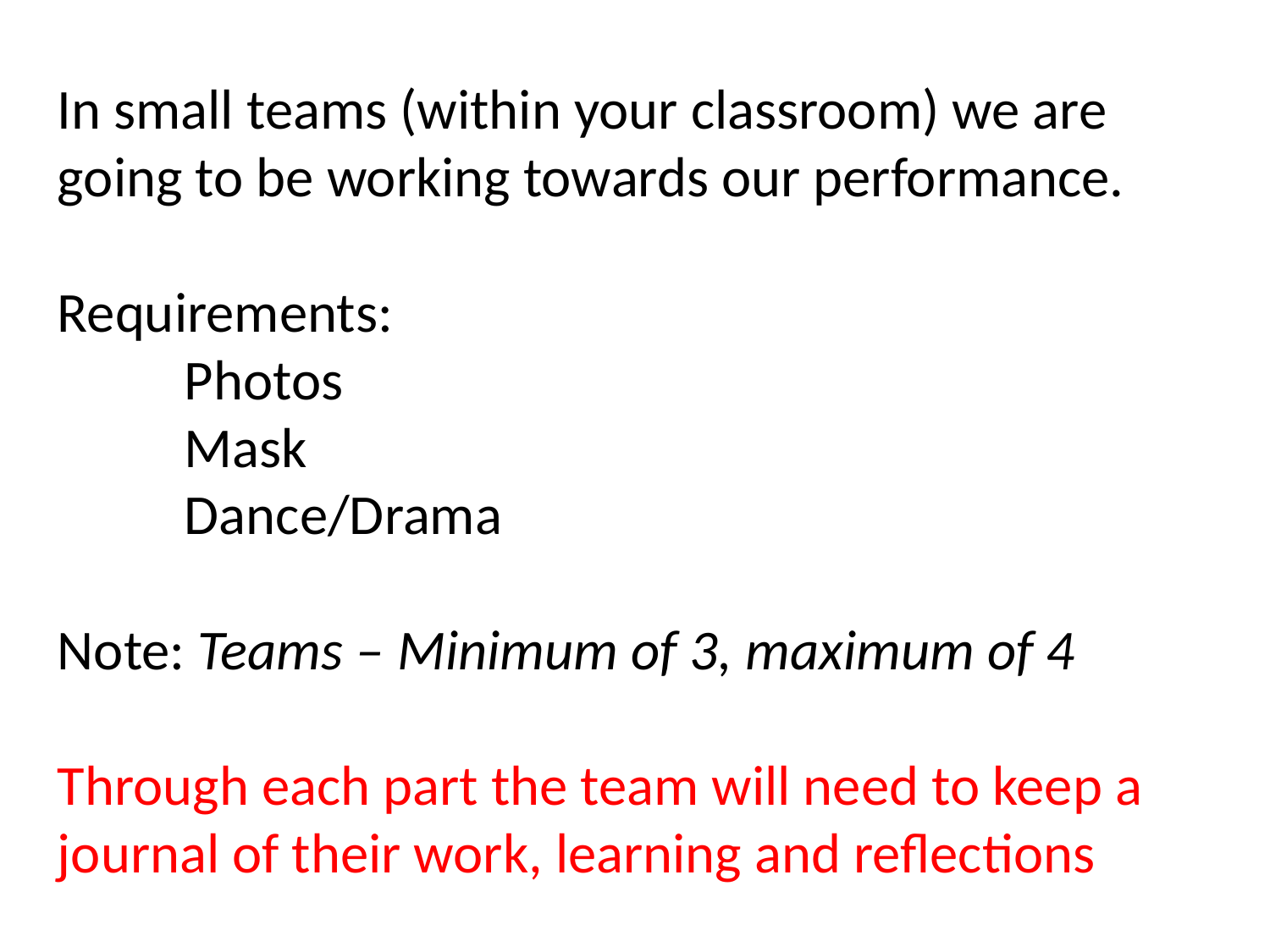

In small teams (within your classroom) we are going to be working towards our performance.

Requirements:
	Photos
	Mask
	Dance/Drama

Note: Teams – Minimum of 3, maximum of 4

Through each part the team will need to keep a journal of their work, learning and reflections